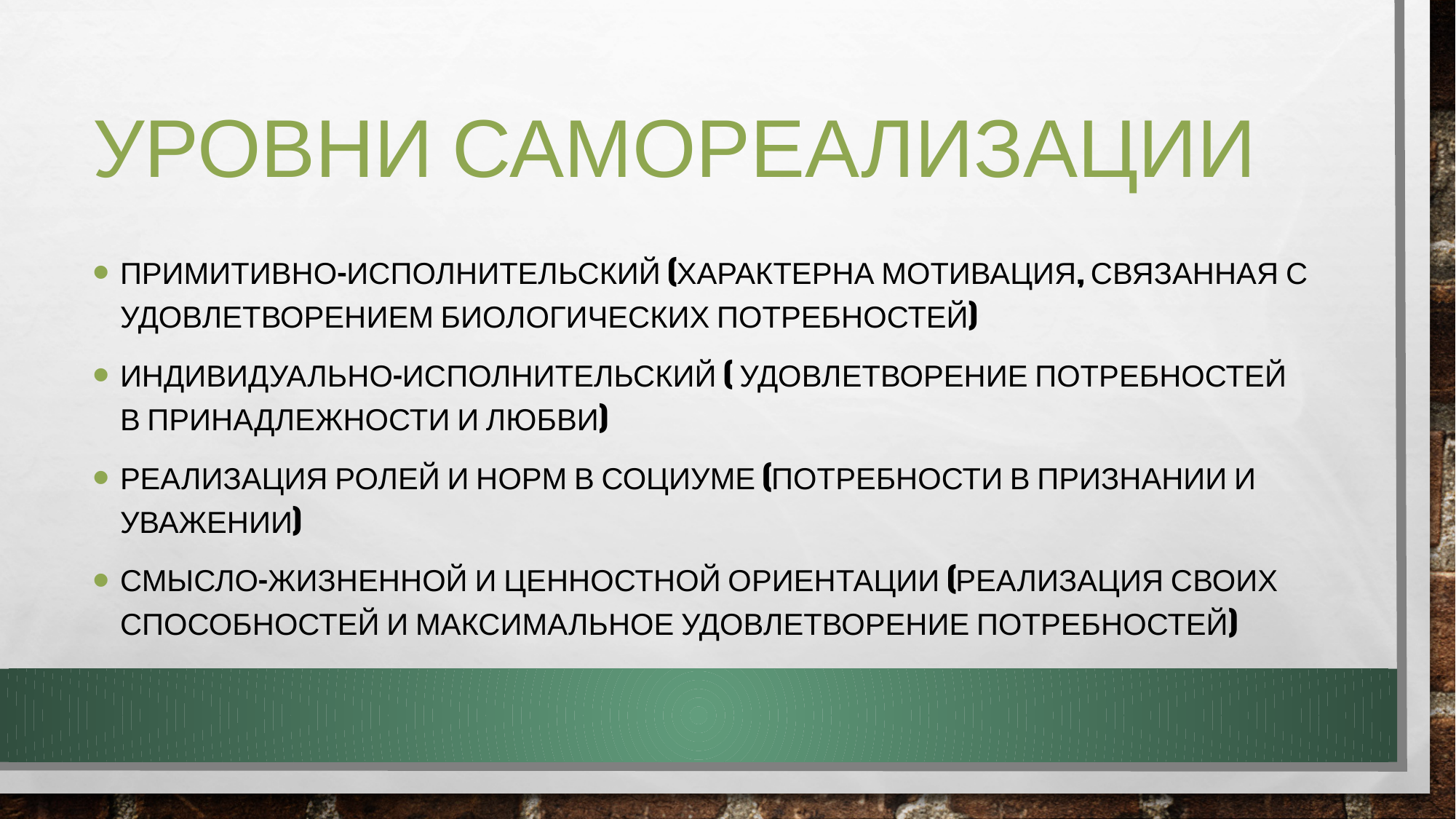

# Уровни самореализации
Примитивно-исполнительский (характерна мотивация, связанная с удовлетворением биологических потребностей)
Индивидуально-исполнительский ( удовлетворение потребностей в принадлежности и любви)
Реализация ролей и норм в социуме (потребности в признании и уважении)
Смысло-жизненной и ценностной ориентации (реализация своих способностей и максимальное удовлетворение потребностей)